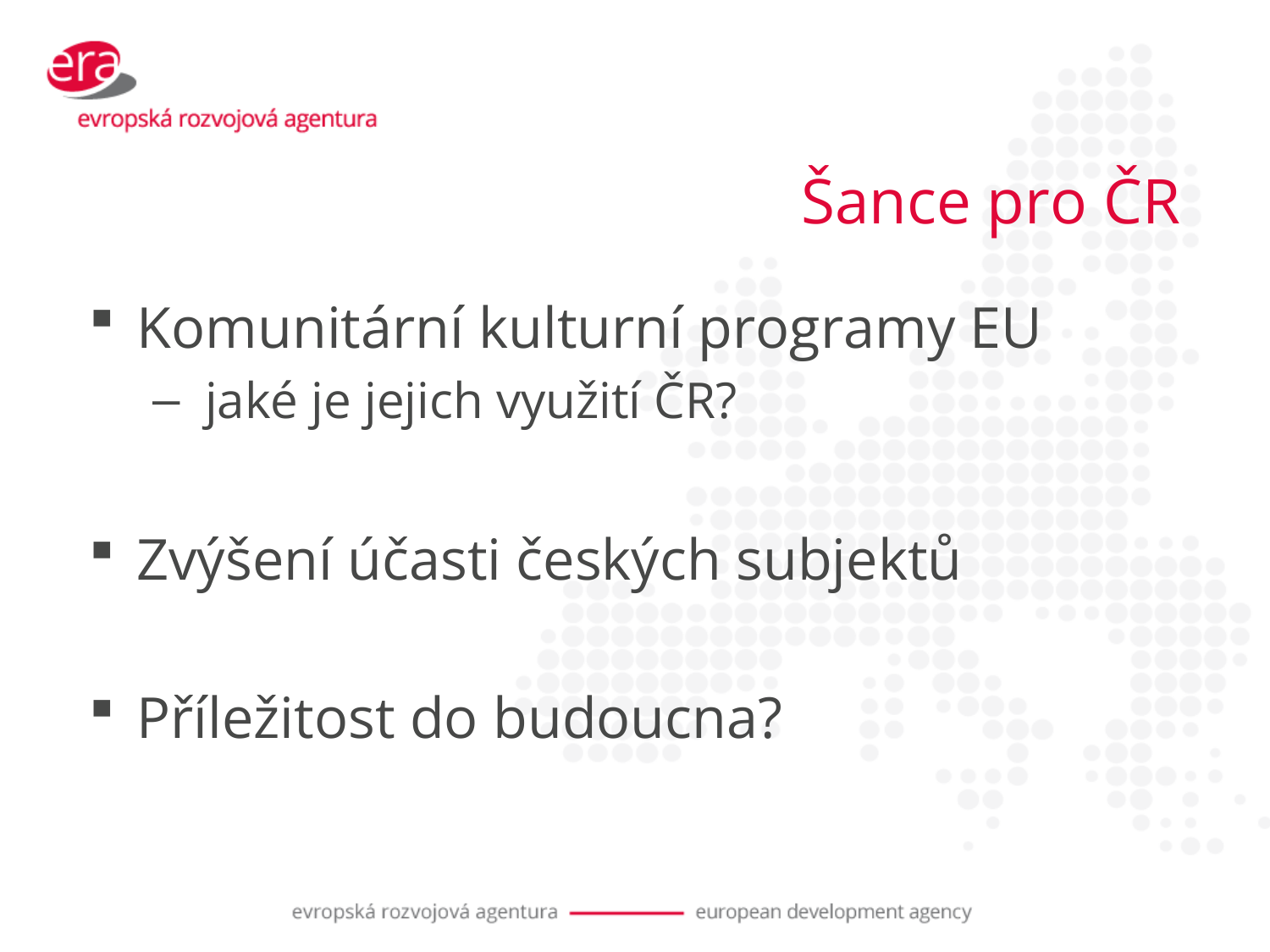

# Šance pro ČR
Komunitární kulturní programy EU
 jaké je jejich využití ČR?

Zvýšení účasti českých subjektů

Příležitost do budoucna?